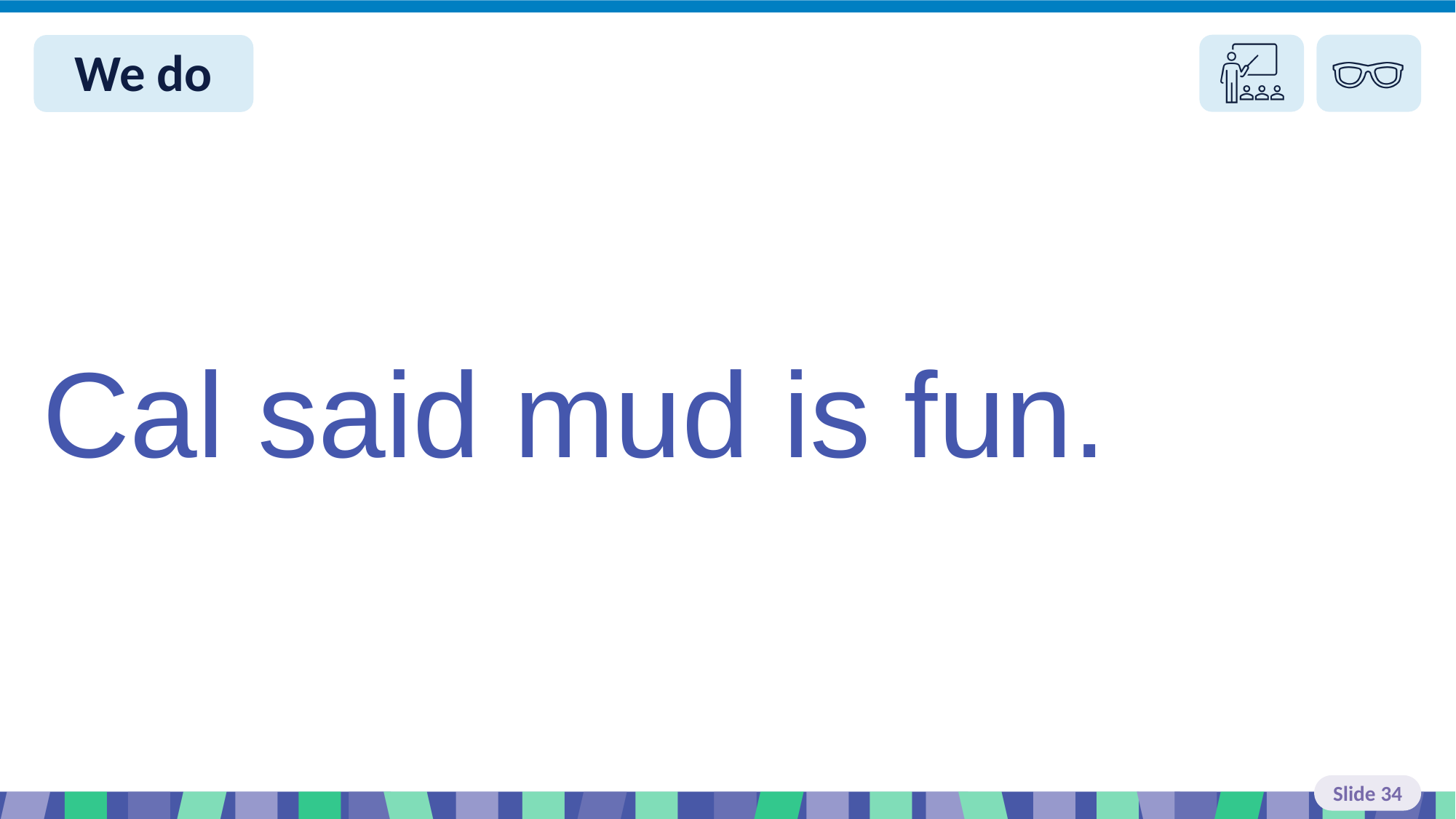

# Slide 34 We do write
Cal said mud is fun.